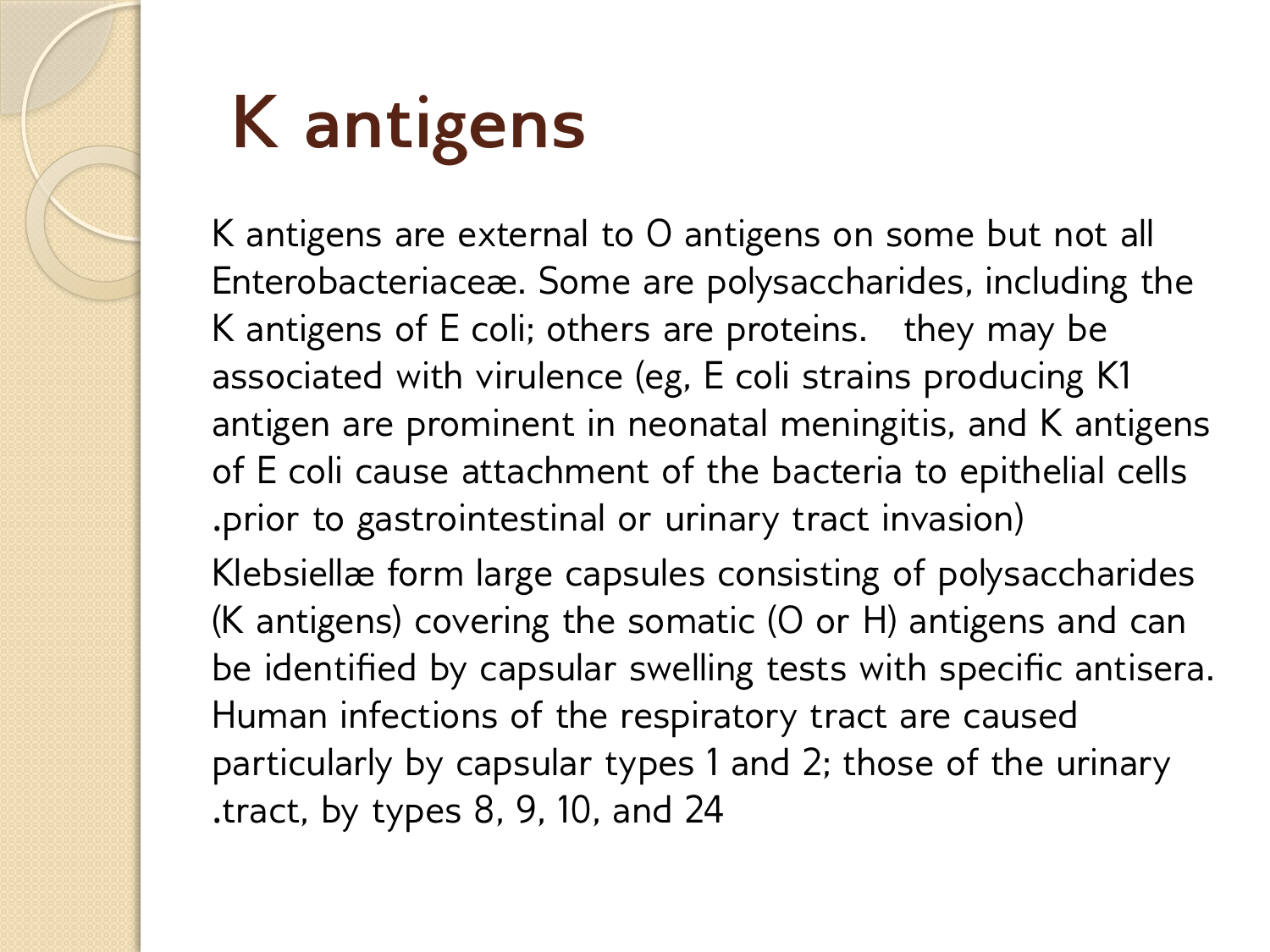

# K antigens
K antigens are external to O antigens on some but not all Enterobacteriaceae. Some are polysaccharides, including the K antigens of E coli; others are proteins.   they may be associated with virulence (eg, E coli strains producing K1 antigen are prominent in neonatal meningitis, and K antigens of E coli cause attachment of the bacteria to epithelial cells prior to gastrointestinal or urinary tract invasion).
Klebsiellae form large capsules consisting of polysaccharides (K antigens) covering the somatic (O or H) antigens and can be identified by capsular swelling tests with specific antisera. Human infections of the respiratory tract are caused particularly by capsular types 1 and 2; those of the urinary tract, by types 8, 9, 10, and 24.